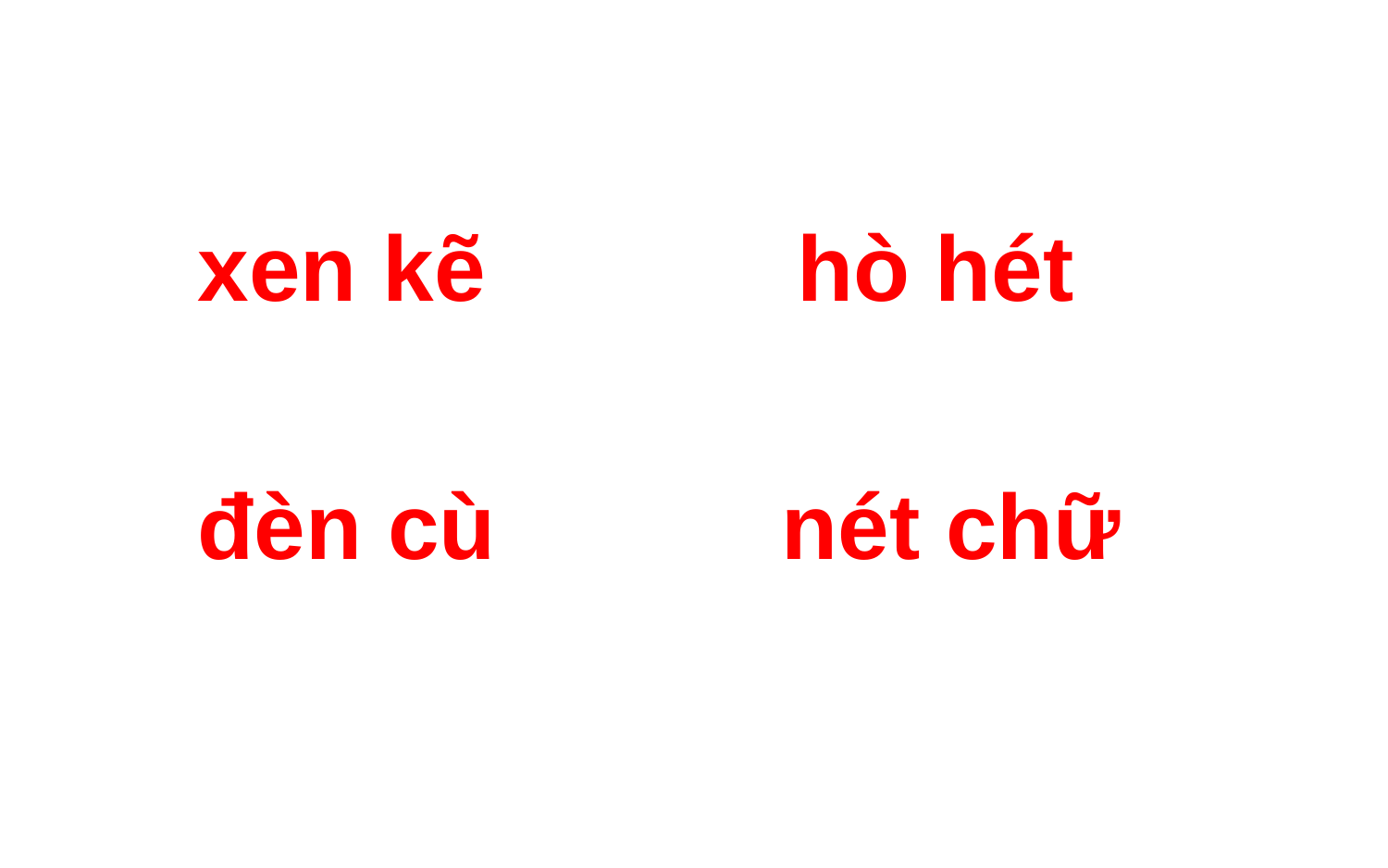

xen kẽ
hò hét
đèn cù
nét chữ